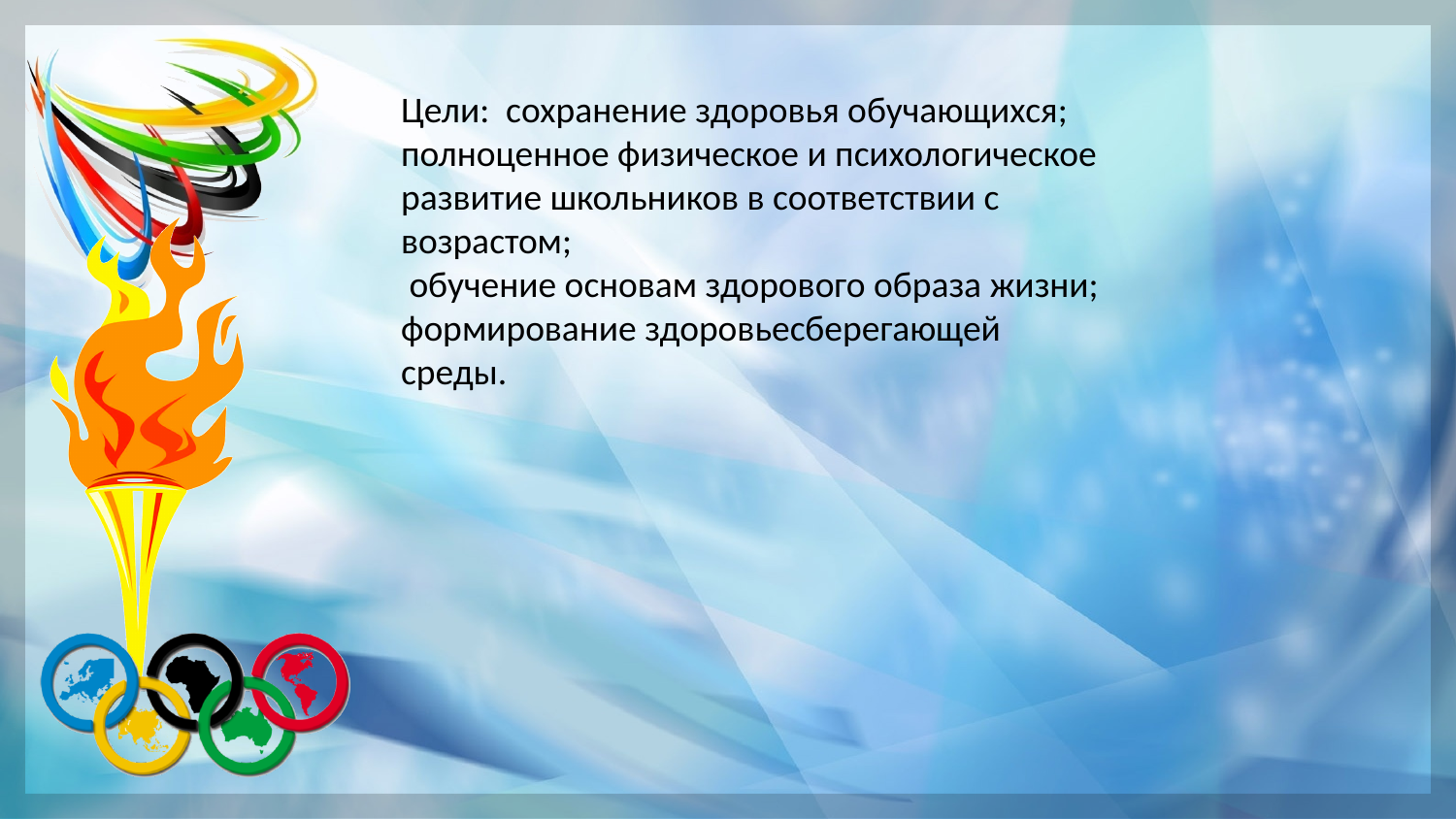

Цели:  сохранение здоровья обучающихся; полноценное физическое и психологическое развитие школьников в соответствии с возрастом;
 обучение основам здорового образа жизни;
формирование здоровьесберегающей среды.